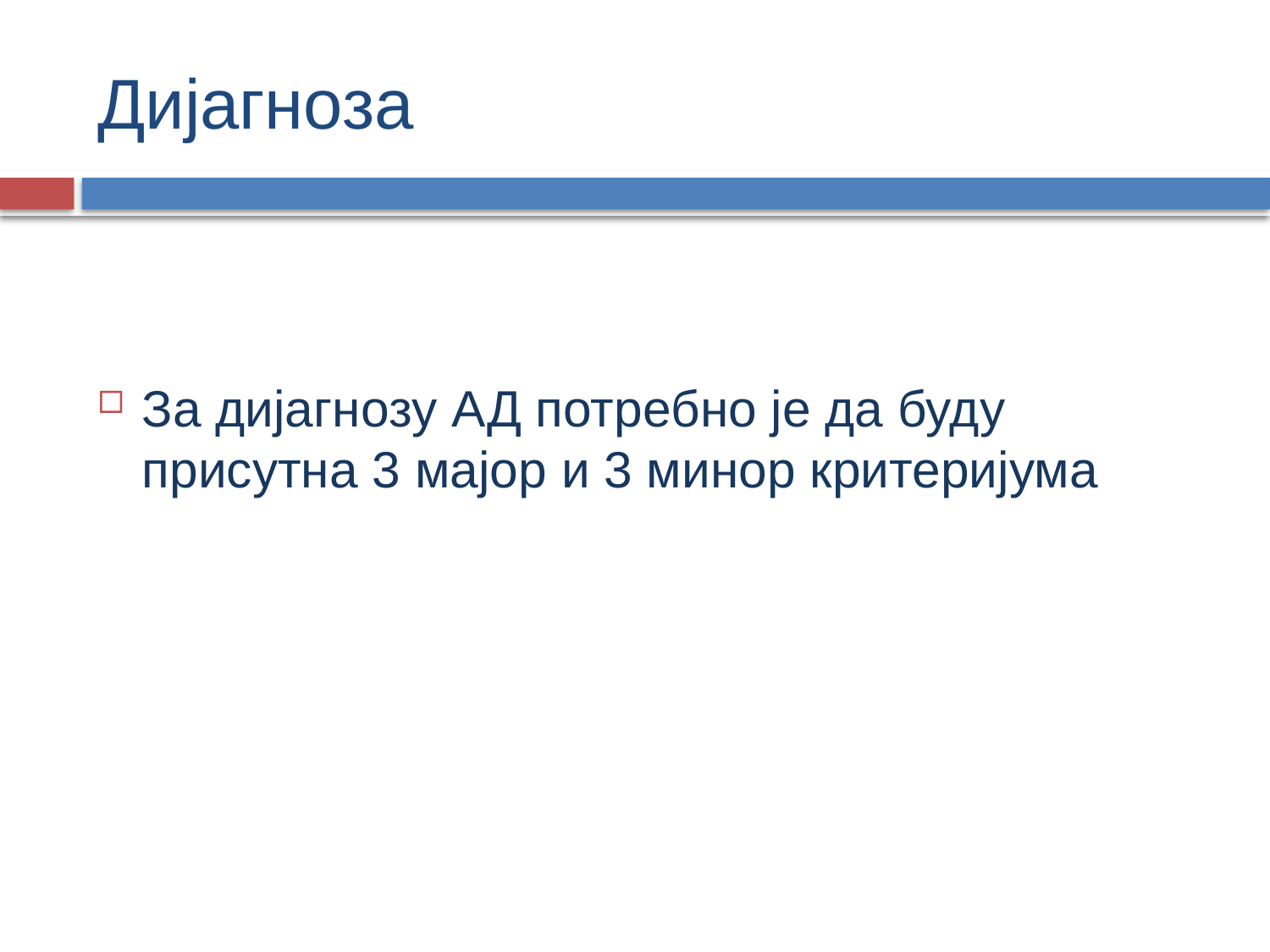

# Дијагноза

За дијагнозу АД потребно је да буду присутна 3 мајор и 3 минор критеријума